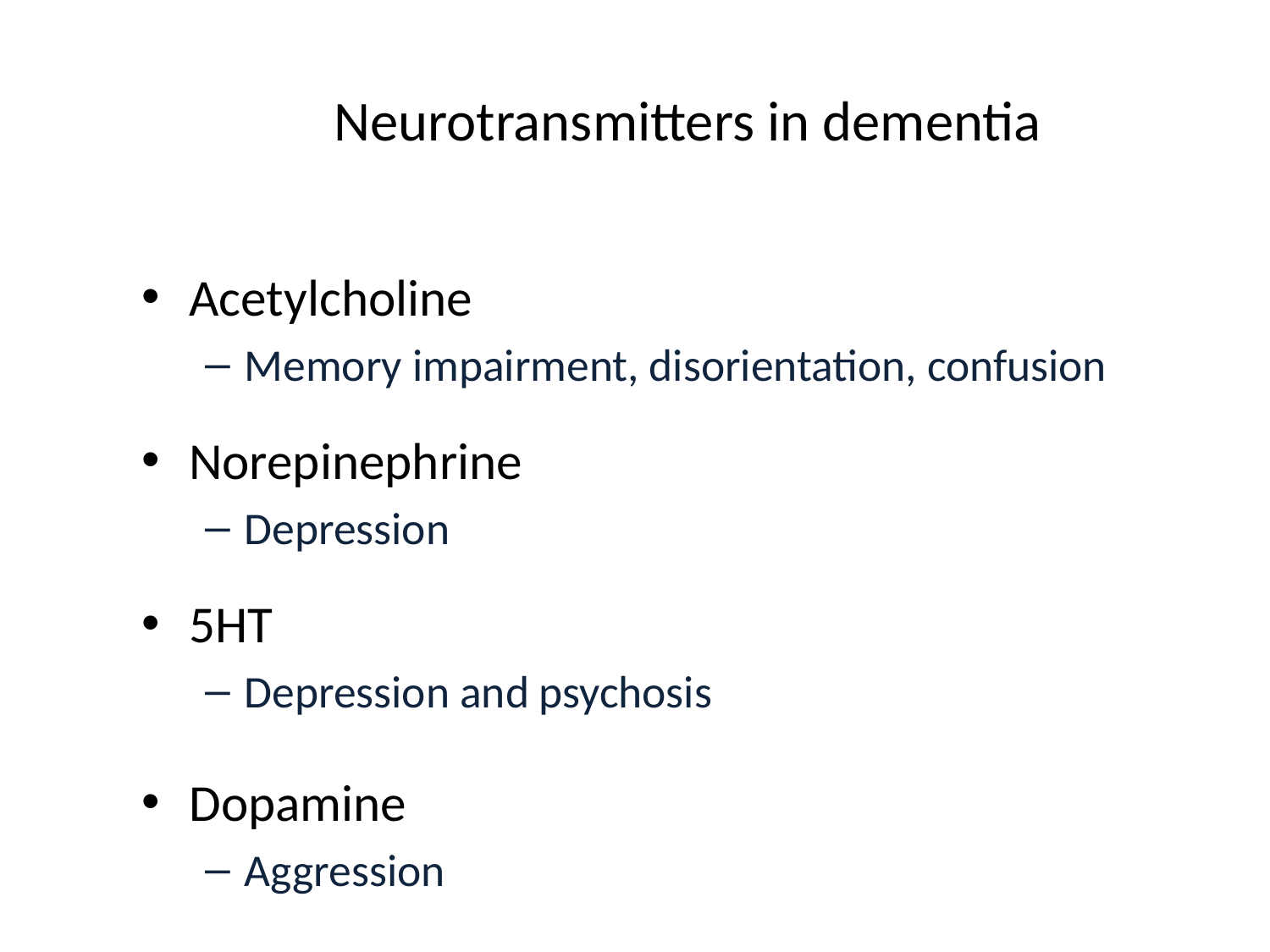

# Neurotransmitters in dementia
Acetylcholine
Memory impairment, disorientation, confusion
Norepinephrine
Depression
5HT
Depression and psychosis
Dopamine
Aggression